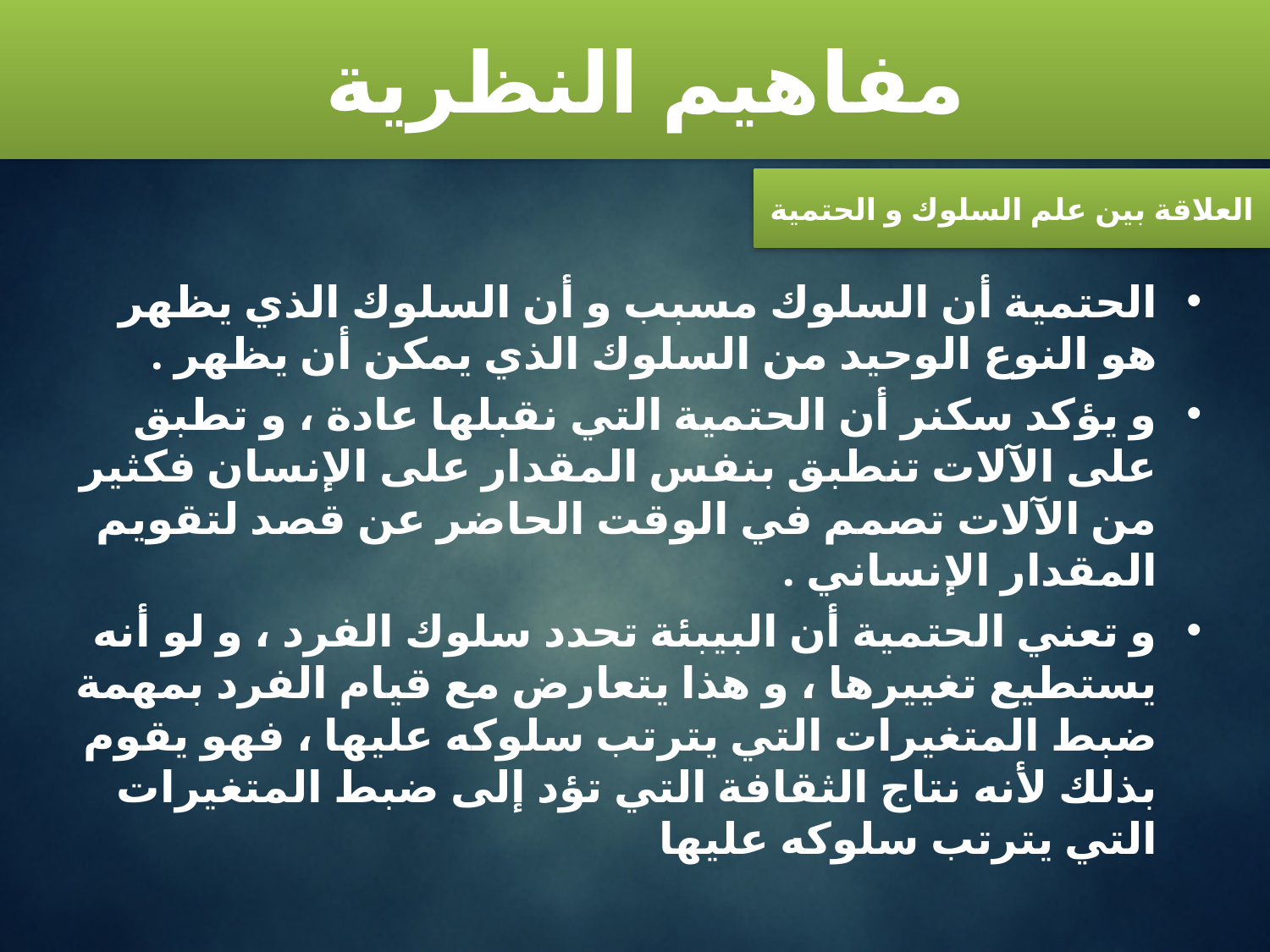

# مفاهيم النظرية
العلاقة بين علم السلوك و الحتمية
الحتمية أن السلوك مسبب و أن السلوك الذي يظهر هو النوع الوحيد من السلوك الذي يمكن أن يظهر .
و يؤكد سكنر أن الحتمية التي نقبلها عادة ، و تطبق على الآلات تنطبق بنفس المقدار على الإنسان فكثير من الآلات تصمم في الوقت الحاضر عن قصد لتقويم المقدار الإنساني .
و تعني الحتمية أن البيبئة تحدد سلوك الفرد ، و لو أنه يستطيع تغييرها ، و هذا يتعارض مع قيام الفرد بمهمة ضبط المتغيرات التي يترتب سلوكه عليها ، فهو يقوم بذلك لأنه نتاج الثقافة التي تؤد إلى ضبط المتغيرات التي يترتب سلوكه عليها